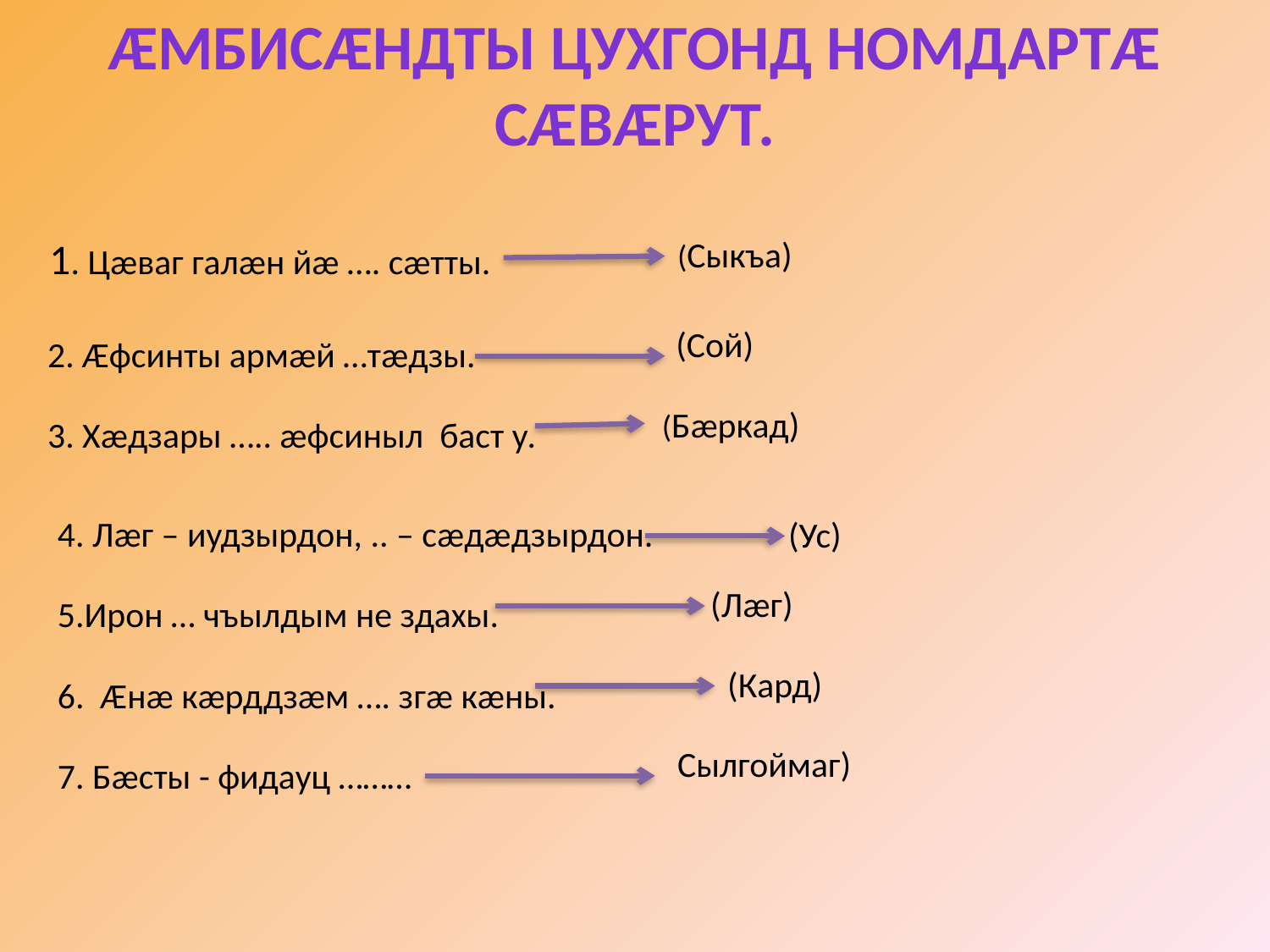

Æмбисæндты цухгонд номдартæ СÆвæрут.
1. Цæваг галæн йæ …. сæтты.
(Сыкъа)
(Сой)
2. Æфсинты армæй …тæдзы.

3. Хæдзары ….. æфсиныл  баст у.
(Бæркад)
4. Лæг – иудзырдон, .. – сæдæдзырдон.

5.Ирон … чъылдым не здахы.

6.  Æнæ кæрддзæм …. згæ кæны.

7. Бæсты - фидауц ………
(Ус)
(Лæг)
(Кард)
Сылгоймаг)